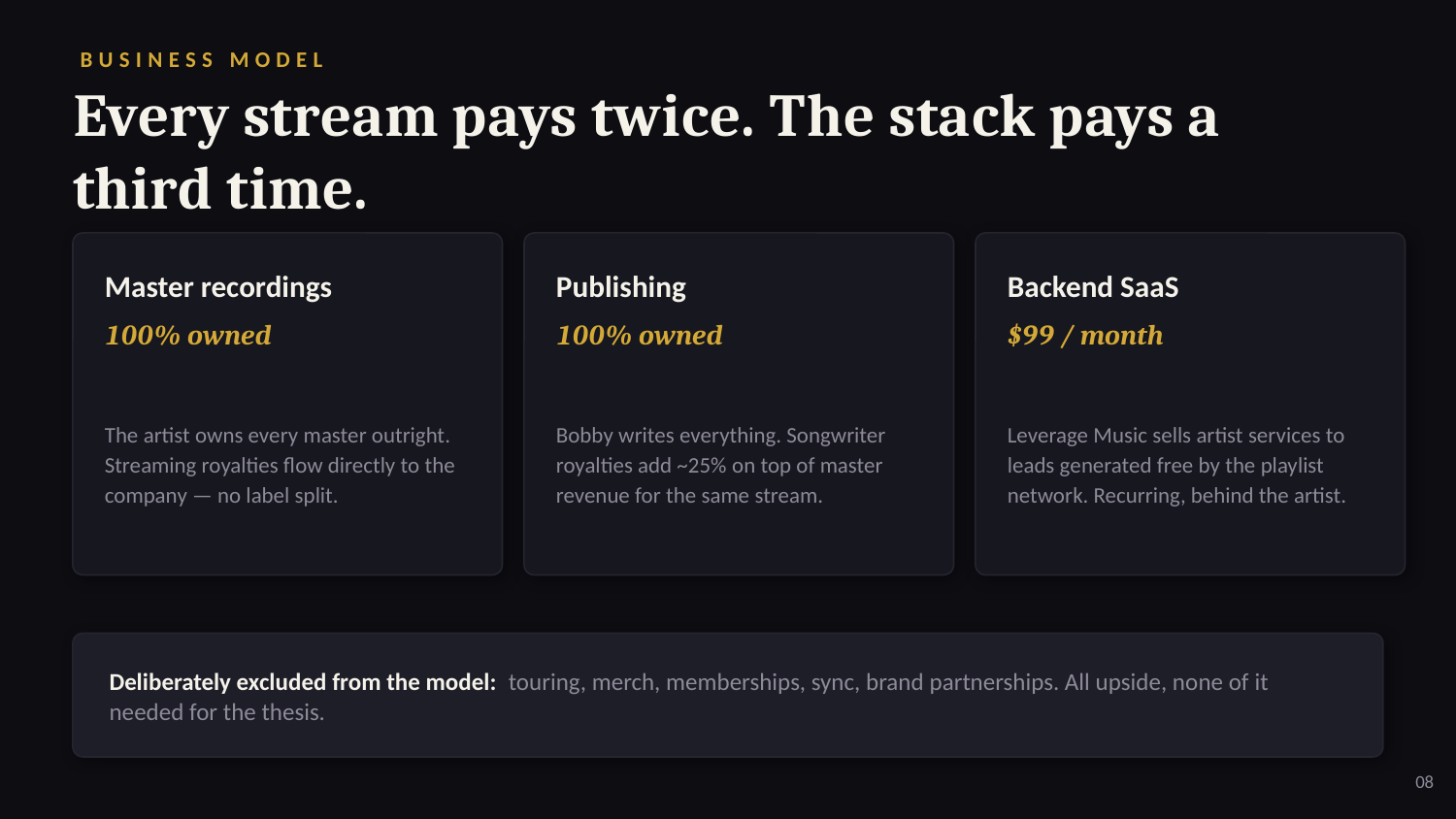

BUSINESS MODEL
Every stream pays twice. The stack pays a third time.

Master recordings
Publishing
Backend SaaS
100% owned
100% owned
$99 / month
The artist owns every master outright. Streaming royalties flow directly to the company — no label split.
Bobby writes everything. Songwriter royalties add ~25% on top of master revenue for the same stream.
Leverage Music sells artist services to leads generated free by the playlist network. Recurring, behind the artist.

Deliberately excluded from the model:  touring, merch, memberships, sync, brand partnerships. All upside, none of it needed for the thesis.
08